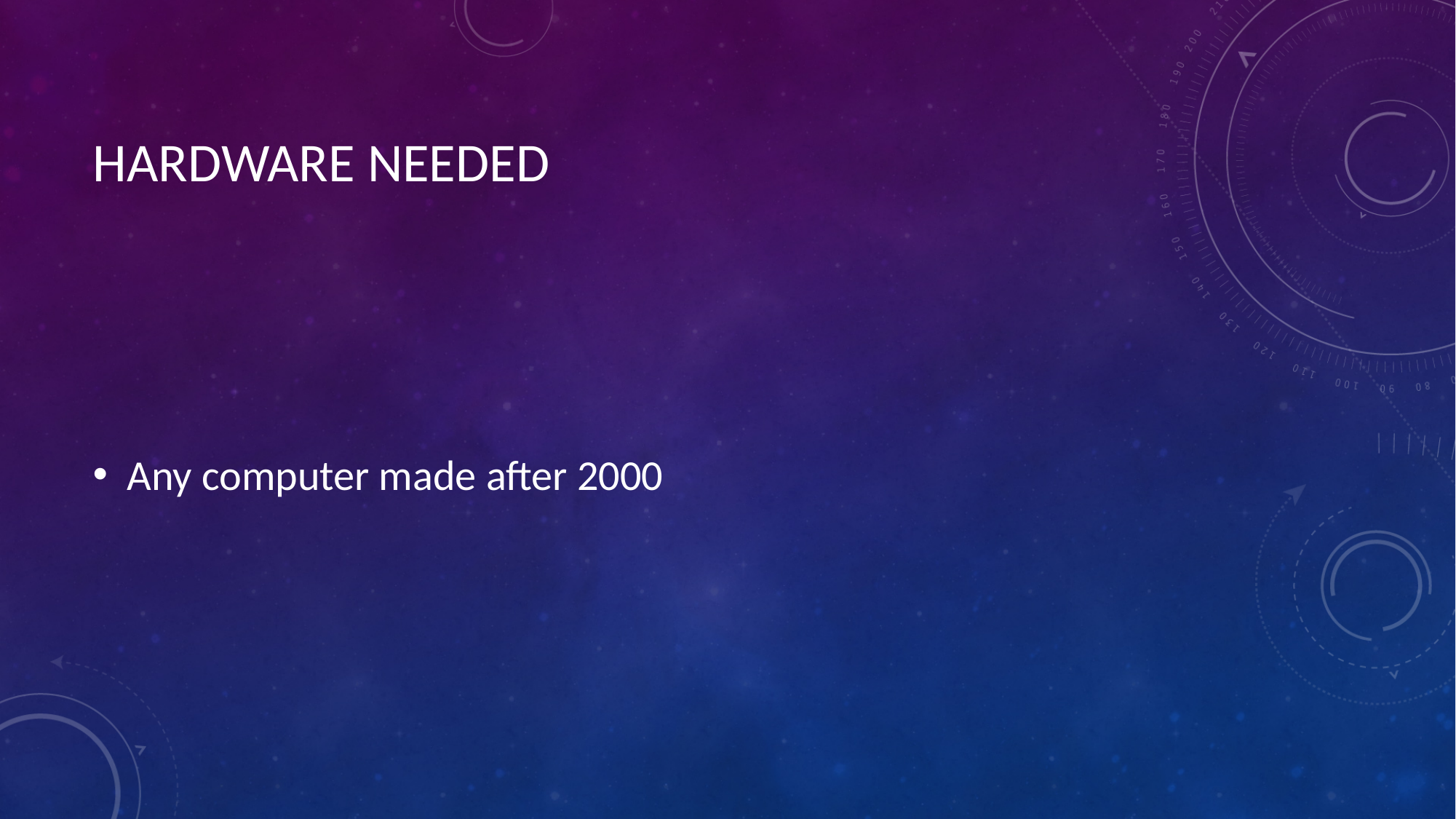

# Hardware needed
Any computer made after 2000